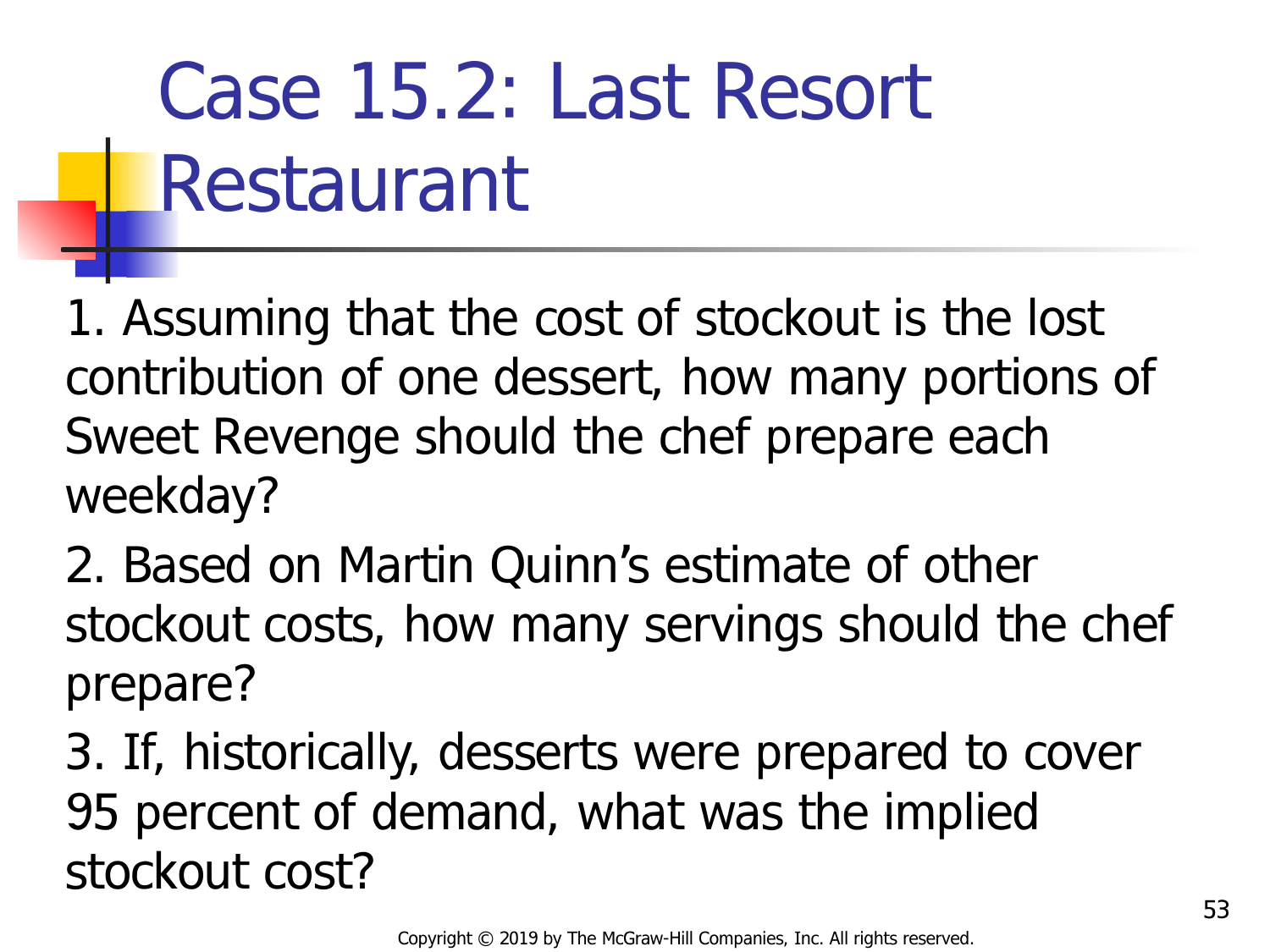

# Case 15.2: Last Resort Restaurant
1. Assuming that the cost of stockout is the lost contribution of one dessert, how many portions of Sweet Revenge should the chef prepare each weekday?
2. Based on Martin Quinn’s estimate of other stockout costs, how many servings should the chef prepare?
3. If, historically, desserts were prepared to cover 95 percent of demand, what was the implied stockout cost?
53
Copyright © 2019 by The McGraw-Hill Companies, Inc. All rights reserved.